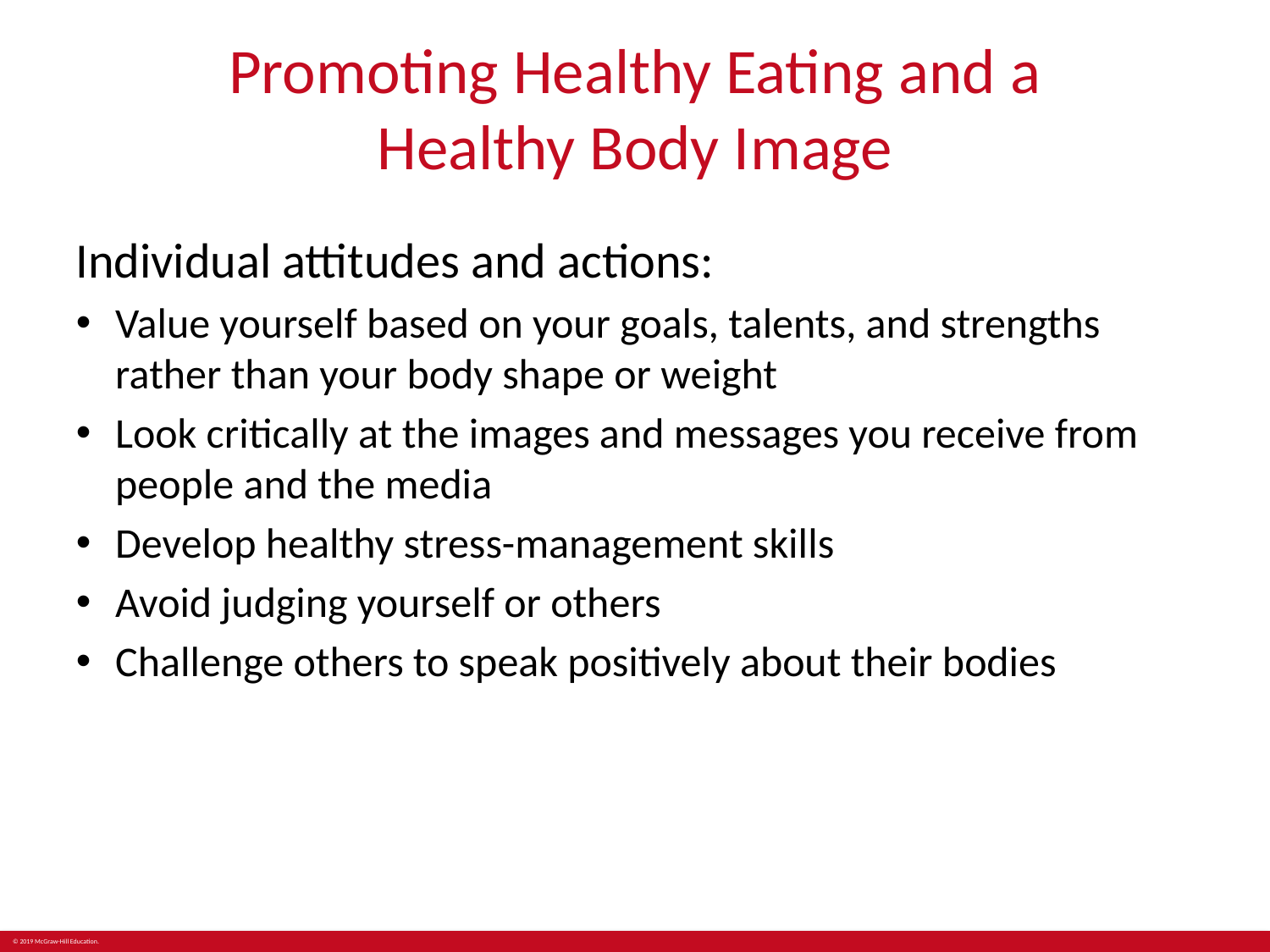

# Promoting Healthy Eating and a Healthy Body Image
Individual attitudes and actions:
Value yourself based on your goals, talents, and strengths rather than your body shape or weight
Look critically at the images and messages you receive from people and the media
Develop healthy stress-management skills
Avoid judging yourself or others
Challenge others to speak positively about their bodies